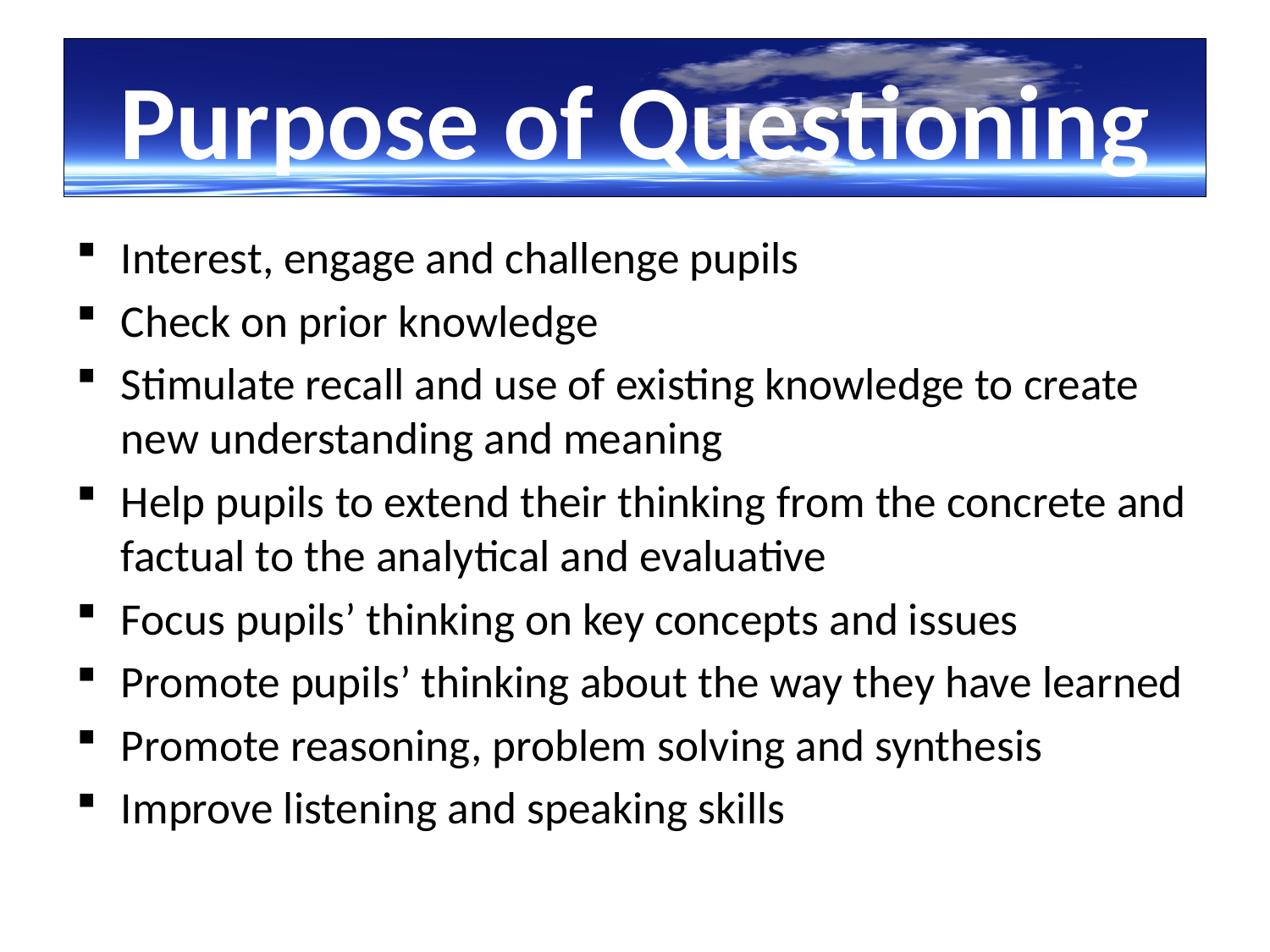

# Purpose of Questioning
Interest, engage and challenge pupils
Check on prior knowledge
Stimulate recall and use of existing knowledge to create new understanding and meaning
Help pupils to extend their thinking from the concrete and factual to the analytical and evaluative
Focus pupils’ thinking on key concepts and issues
Promote pupils’ thinking about the way they have learned
Promote reasoning, problem solving and synthesis
Improve listening and speaking skills